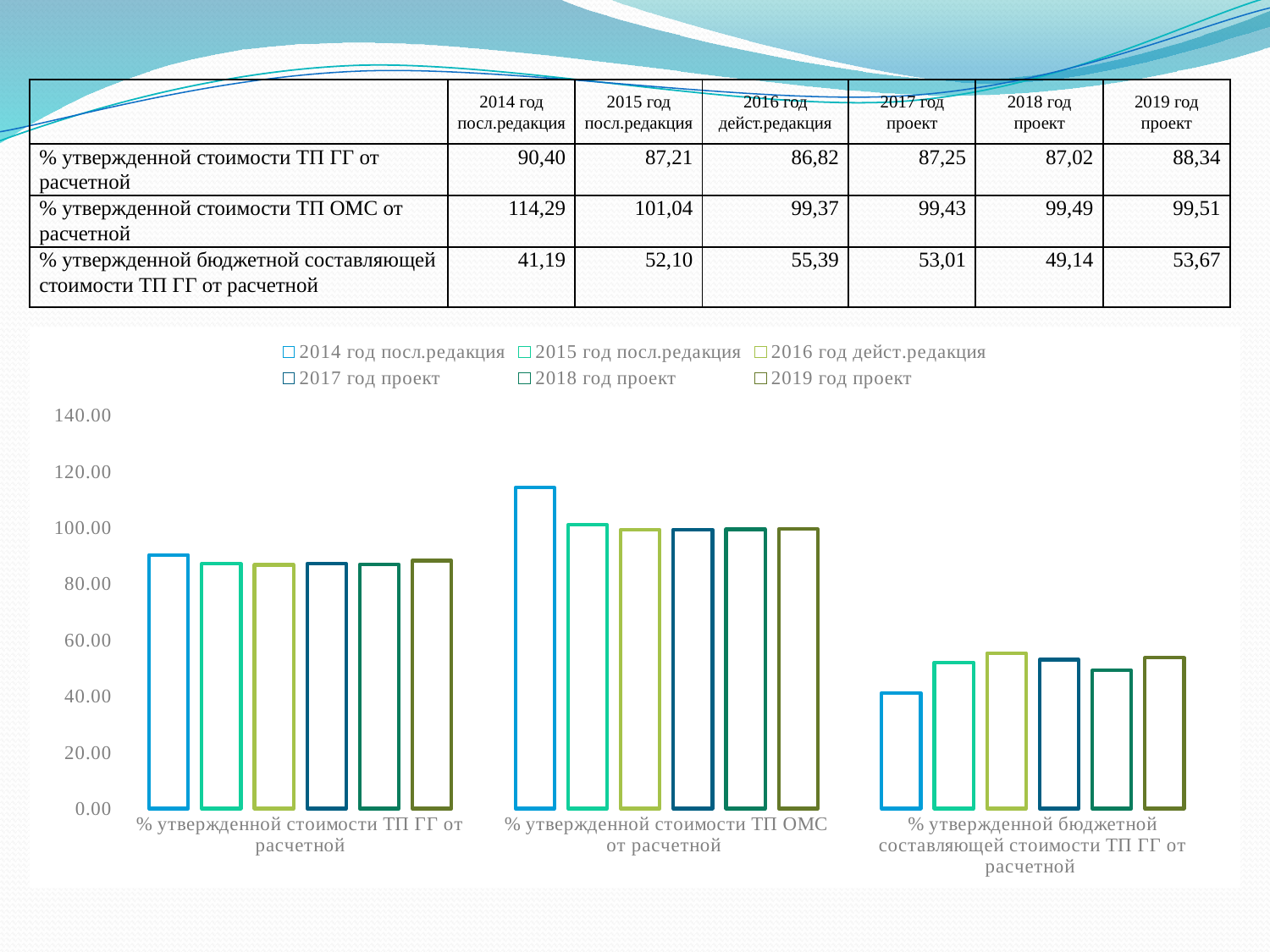

|  | 2014 год посл.редакция | 2015 год посл.редакция | 2016 год дейст.редакция | 2017 год проект | 2018 год проект | 2019 год проект |
| --- | --- | --- | --- | --- | --- | --- |
| % утвержденной стоимости ТП ГГ от расчетной | 90,40 | 87,21 | 86,82 | 87,25 | 87,02 | 88,34 |
| % утвержденной стоимости ТП ОМС от расчетной | 114,29 | 101,04 | 99,37 | 99,43 | 99,49 | 99,51 |
| % утвержденной бюджетной составляющей стоимости ТП ГГ от расчетной | 41,19 | 52,10 | 55,39 | 53,01 | 49,14 | 53,67 |

### Chart

| Category | 2014 год посл.редакция | 2015 год посл.редакция | 2016 год дейст.редакция | 2017 год проект | 2018 год проект | 2019 год проект |
|---|---|---|---|---|---|---|
| % утвержденной стоимости ТП ГГ от расчетной | 90.39838193914474 | 87.21241124716475 | 86.82184737704293 | 87.25158288159713 | 87.01591445259446 | 88.34175899268988 |
| % утвержденной стоимости ТП ОМС от расчетной  | 114.29247087463047 | 101.03785247542238 | 99.36518652495637 | 99.43101561189113 | 99.48822487461366 | 99.51343602724283 |
| % утвержденной бюджетной составляющей стоимости ТП ГГ от расчетной  | 41.19087862033403 | 52.098440560381555 | 55.385063122923576 | 53.008971543255655 | 49.13573256347731 | 53.66595269611542 |